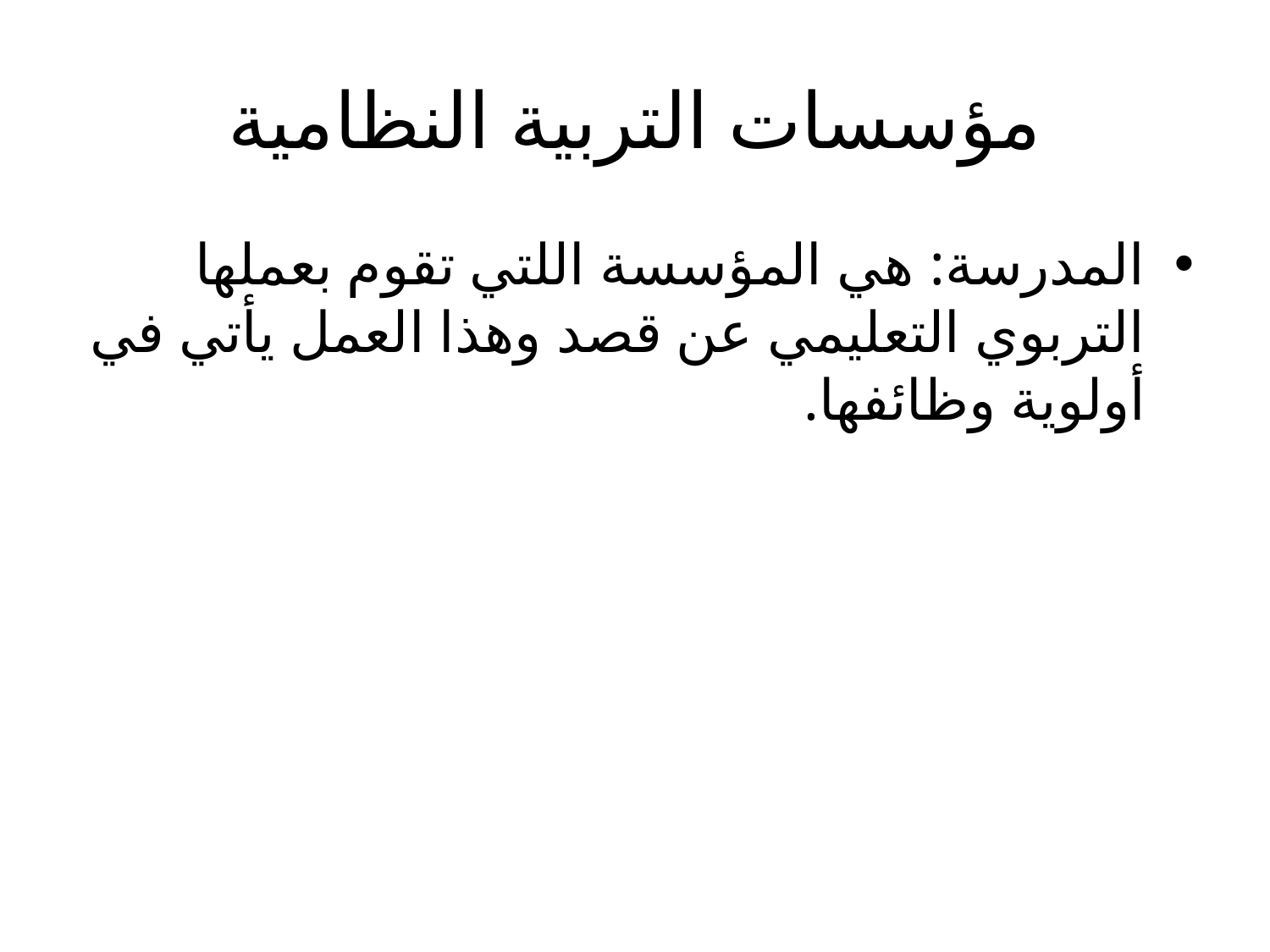

# مؤسسات التربية النظامية
المدرسة: هي المؤسسة اللتي تقوم بعملها التربوي التعليمي عن قصد وهذا العمل يأتي في أولوية وظائفها.